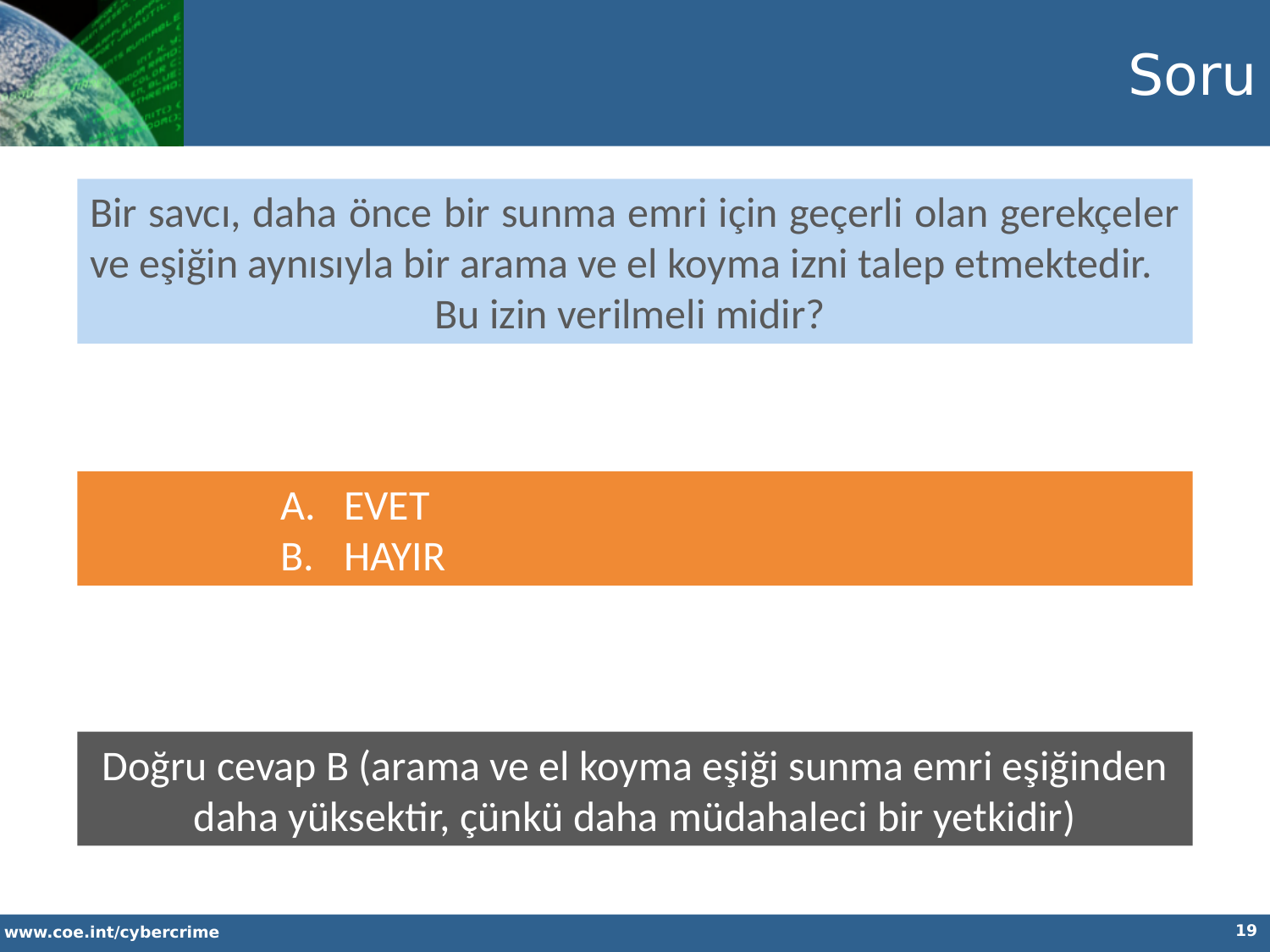

Soru
Bir savcı, daha önce bir sunma emri için geçerli olan gerekçeler ve eşiğin aynısıyla bir arama ve el koyma izni talep etmektedir.
Bu izin verilmeli midir?
EVET
HAYIR
Doğru cevap B (arama ve el koyma eşiği sunma emri eşiğinden daha yüksektir, çünkü daha müdahaleci bir yetkidir)